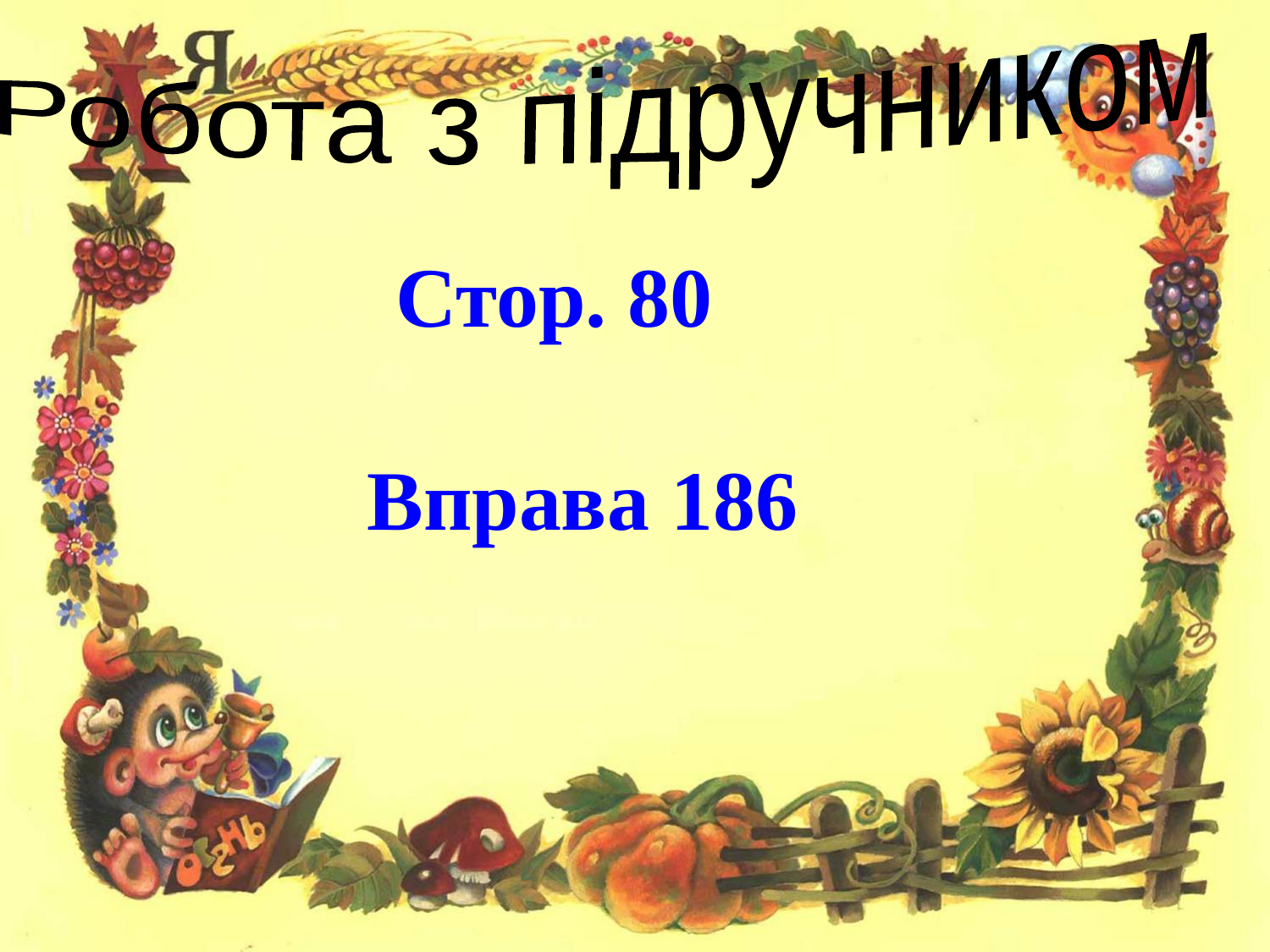

Робота з підручником
 Стор. 80
                Вправа 186